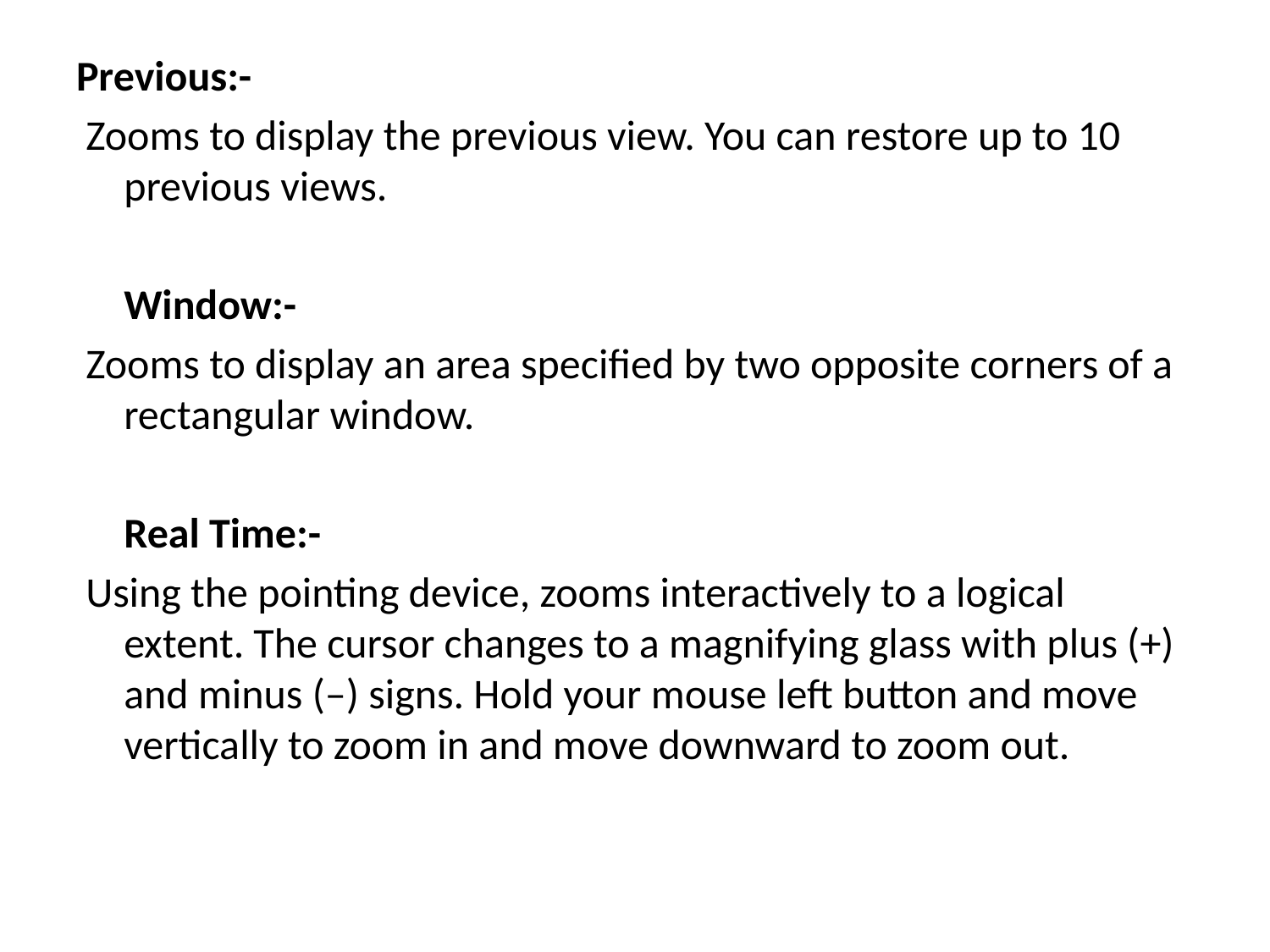

Previous:-
 Zooms to display the previous view. You can restore up to 10 previous views.

	Window:-
 Zooms to display an area specified by two opposite corners of a rectangular window.

	Real Time:-
 Using the pointing device, zooms interactively to a logical extent. The cursor changes to a magnifying glass with plus (+) and minus (–) signs. Hold your mouse left button and move vertically to zoom in and move downward to zoom out.